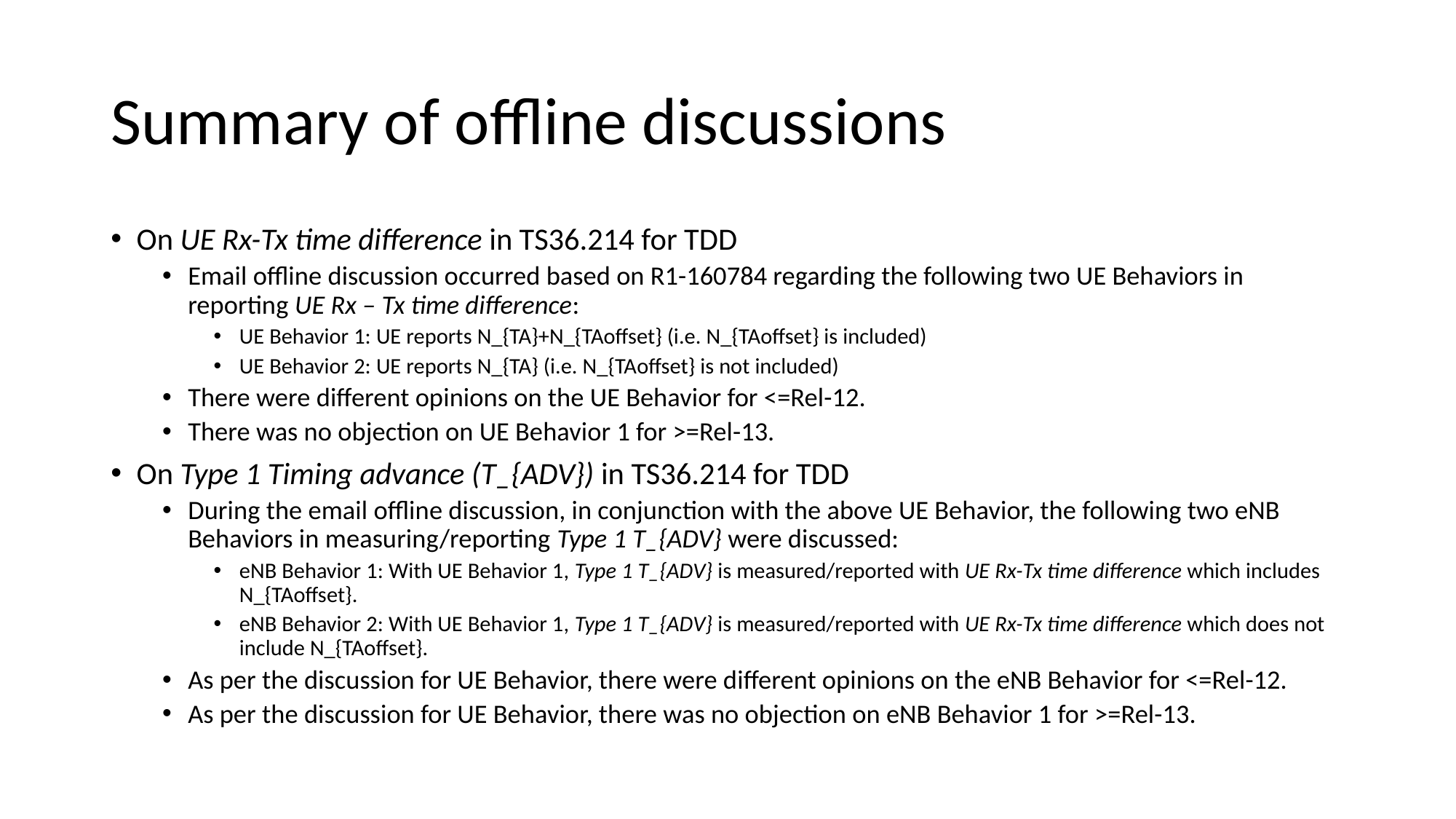

# Summary of offline discussions
On UE Rx-Tx time difference in TS36.214 for TDD
Email offline discussion occurred based on R1-160784 regarding the following two UE Behaviors in reporting UE Rx – Tx time difference:
UE Behavior 1: UE reports N_{TA}+N_{TAoffset} (i.e. N_{TAoffset} is included)
UE Behavior 2: UE reports N_{TA} (i.e. N_{TAoffset} is not included)
There were different opinions on the UE Behavior for <=Rel-12.
There was no objection on UE Behavior 1 for >=Rel-13.
On Type 1 Timing advance (T_{ADV}) in TS36.214 for TDD
During the email offline discussion, in conjunction with the above UE Behavior, the following two eNB Behaviors in measuring/reporting Type 1 T_{ADV} were discussed:
eNB Behavior 1: With UE Behavior 1, Type 1 T_{ADV} is measured/reported with UE Rx-Tx time difference which includes N_{TAoffset}.
eNB Behavior 2: With UE Behavior 1, Type 1 T_{ADV} is measured/reported with UE Rx-Tx time difference which does not include N_{TAoffset}.
As per the discussion for UE Behavior, there were different opinions on the eNB Behavior for <=Rel-12.
As per the discussion for UE Behavior, there was no objection on eNB Behavior 1 for >=Rel-13.